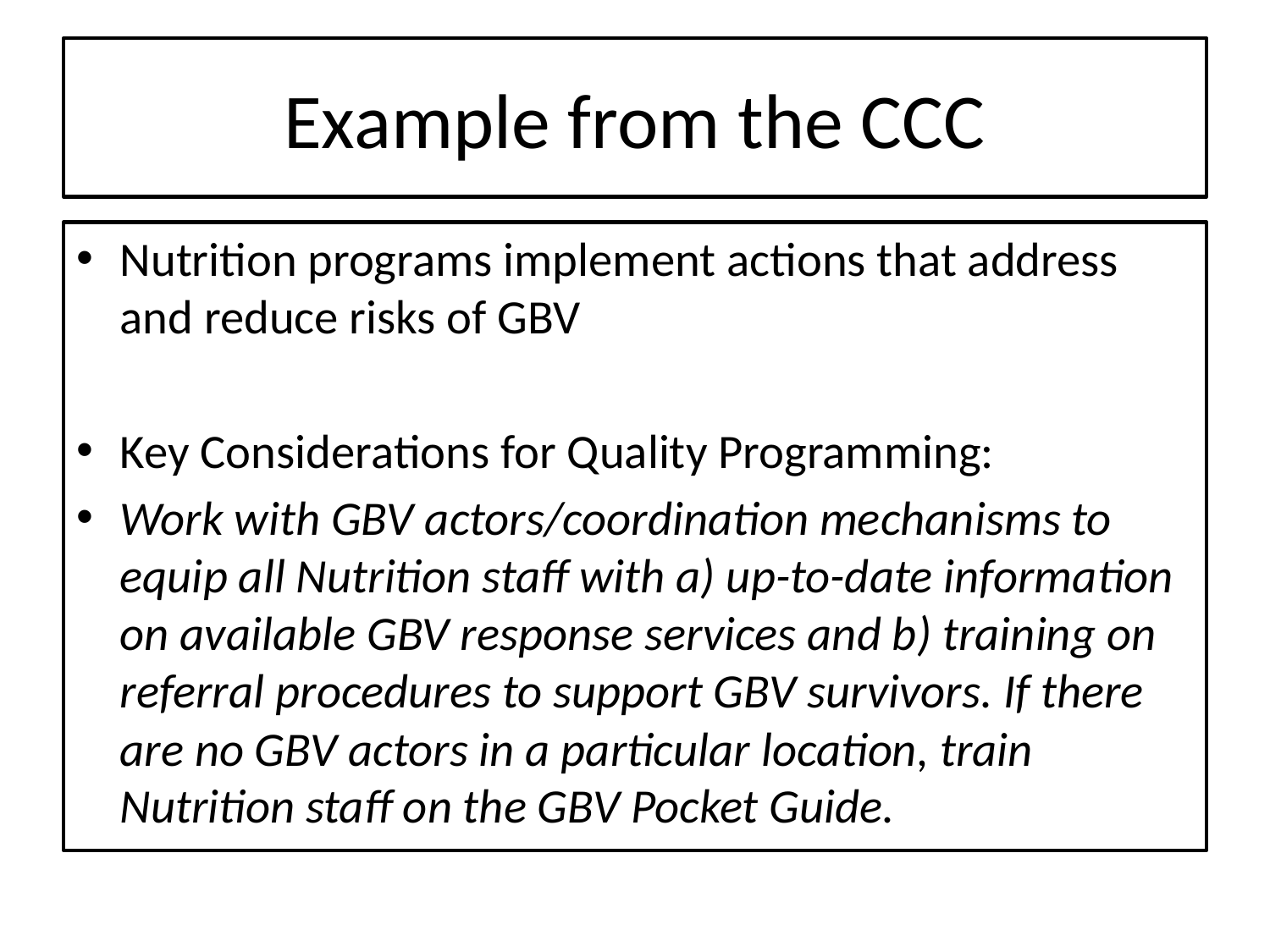

# Example from the CCC
Nutrition programs implement actions that address and reduce risks of GBV

Key Considerations for Quality Programming:
Work with GBV actors/coordination mechanisms to equip all Nutrition staff with a) up-to-date information on available GBV response services and b) training on referral procedures to support GBV survivors. If there are no GBV actors in a particular location, train Nutrition staff on the GBV Pocket Guide.